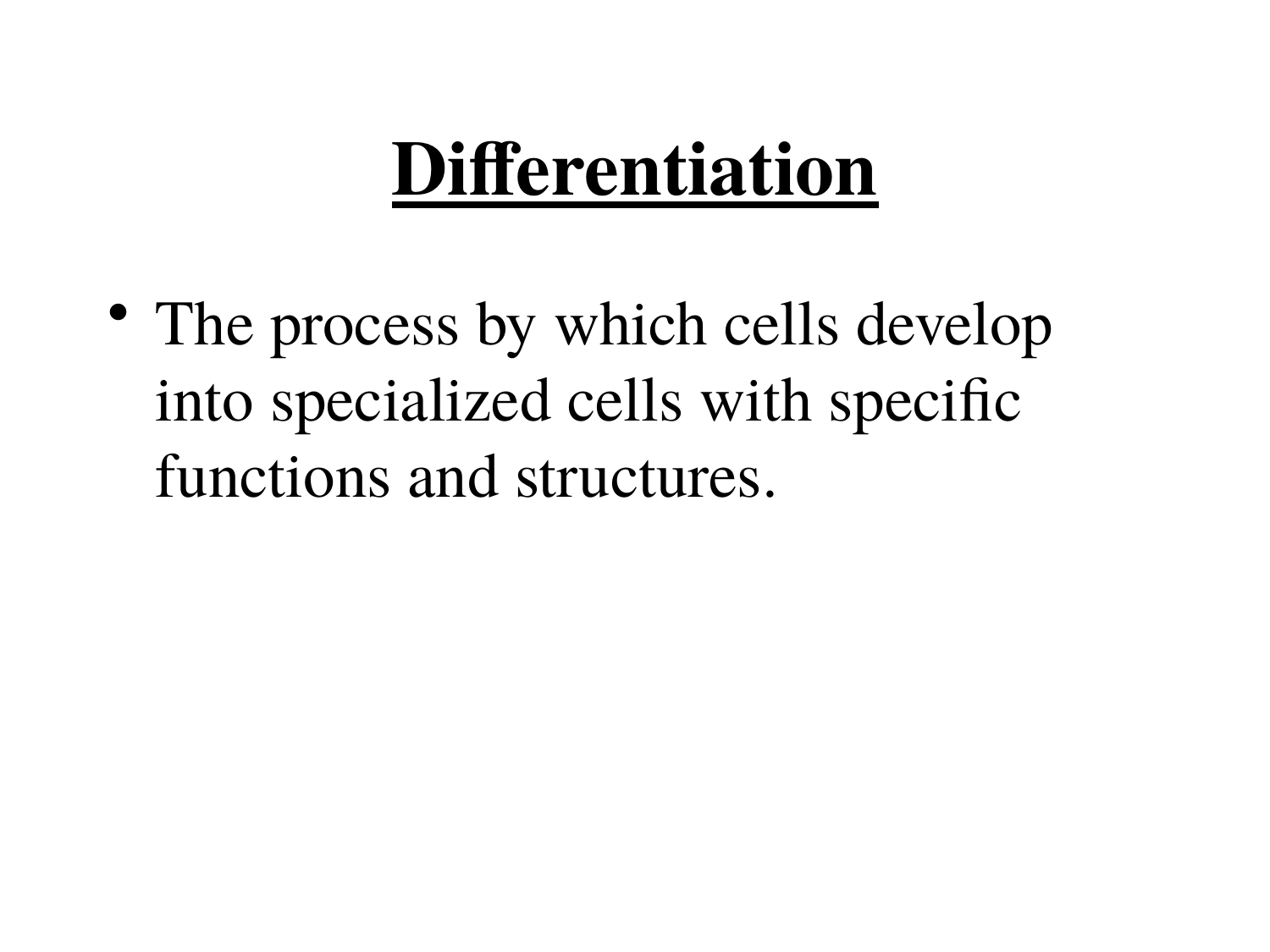

# Differentiation
The process by which cells develop into specialized cells with specific functions and structures.